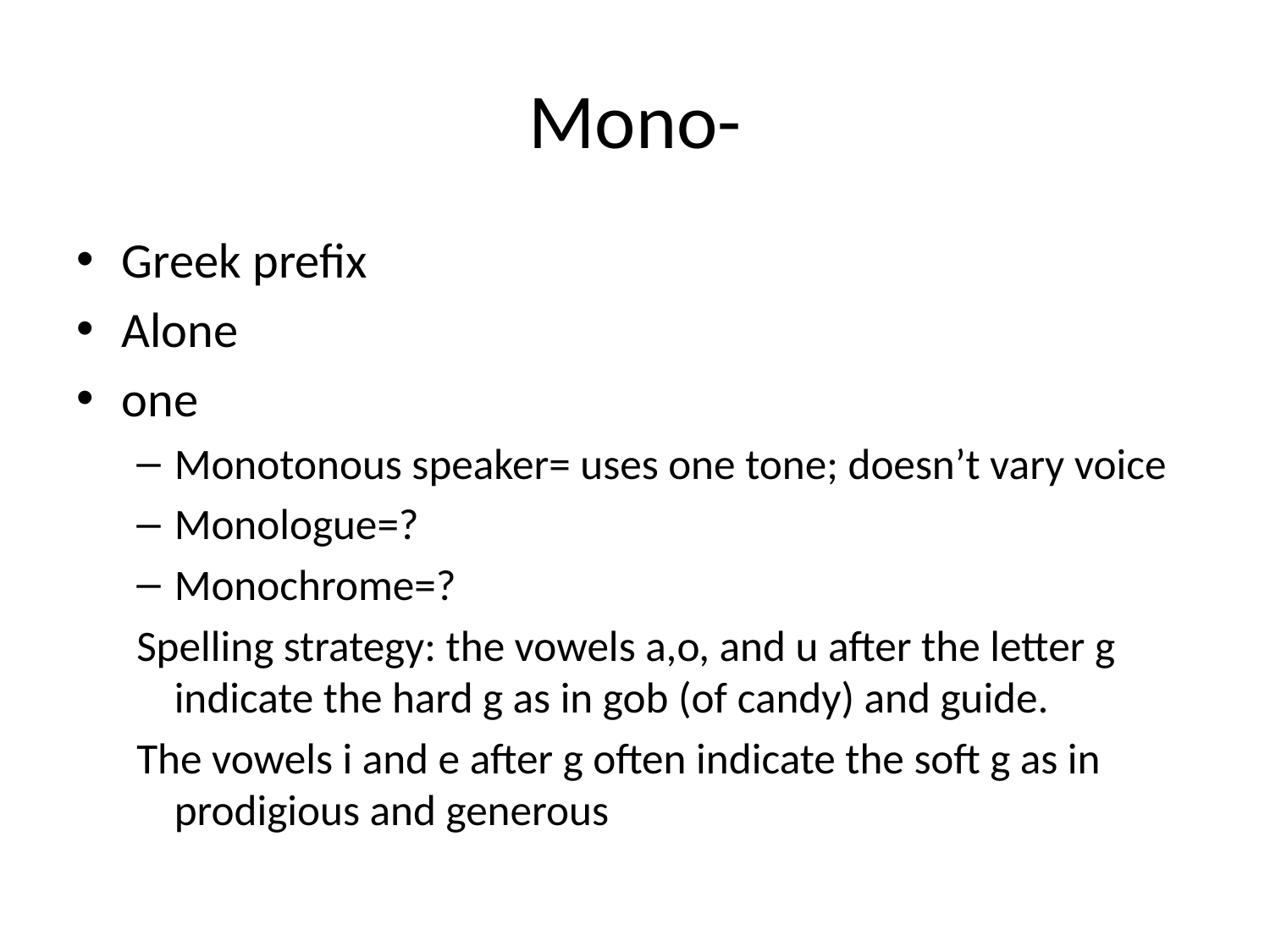

# Mono-
Greek prefix
Alone
one
Monotonous speaker= uses one tone; doesn’t vary voice
Monologue=?
Monochrome=?
Spelling strategy: the vowels a,o, and u after the letter g indicate the hard g as in gob (of candy) and guide.
The vowels i and e after g often indicate the soft g as in prodigious and generous